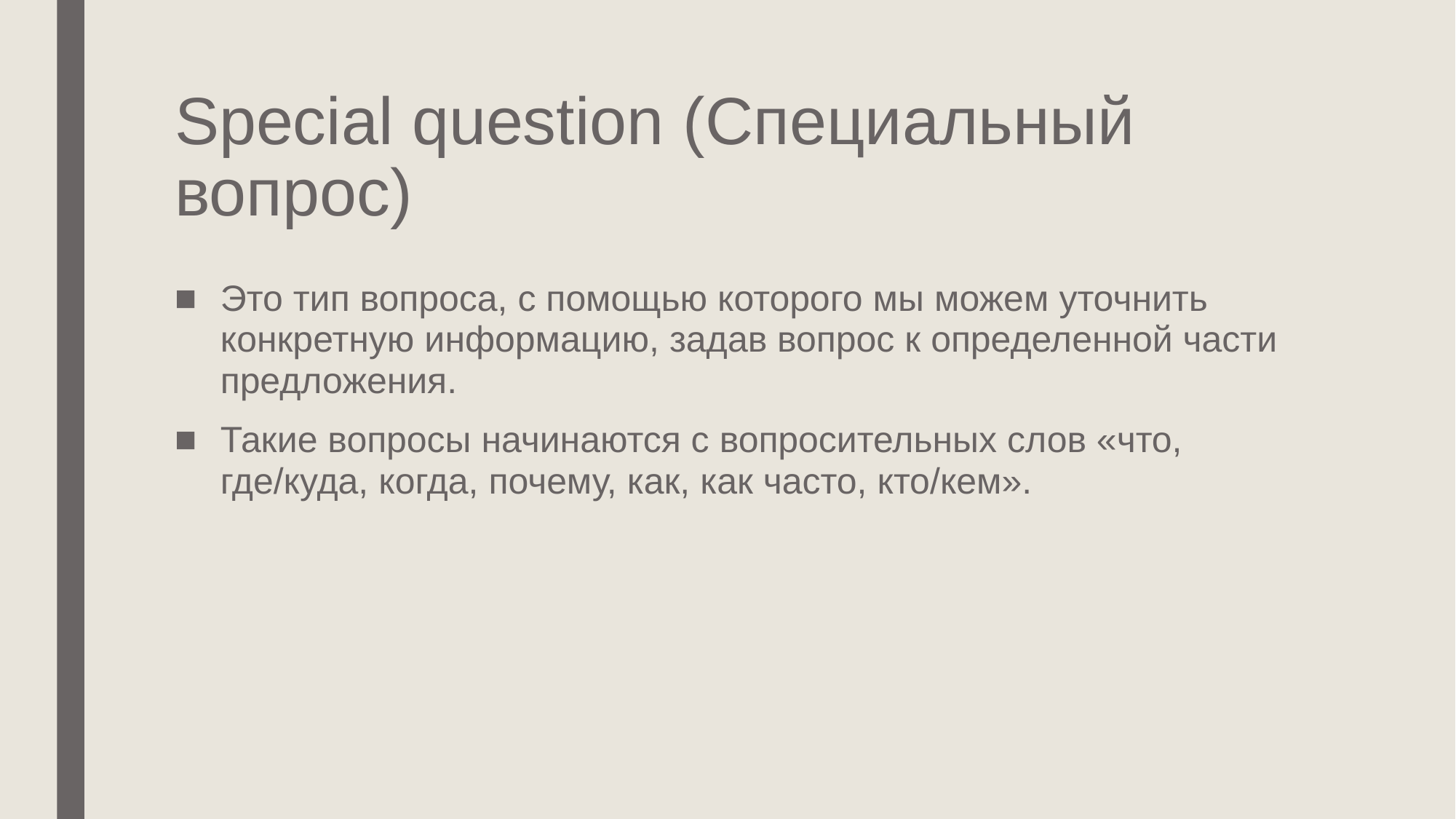

# Special question (Специальный вопрос)
Это тип вопроса, с помощью которого мы можем уточнить конкретную информацию, задав вопрос к определенной части предложения.
Такие вопросы начинаются с вопросительных слов «что, где/куда, когда, почему, как, как часто, кто/кем».